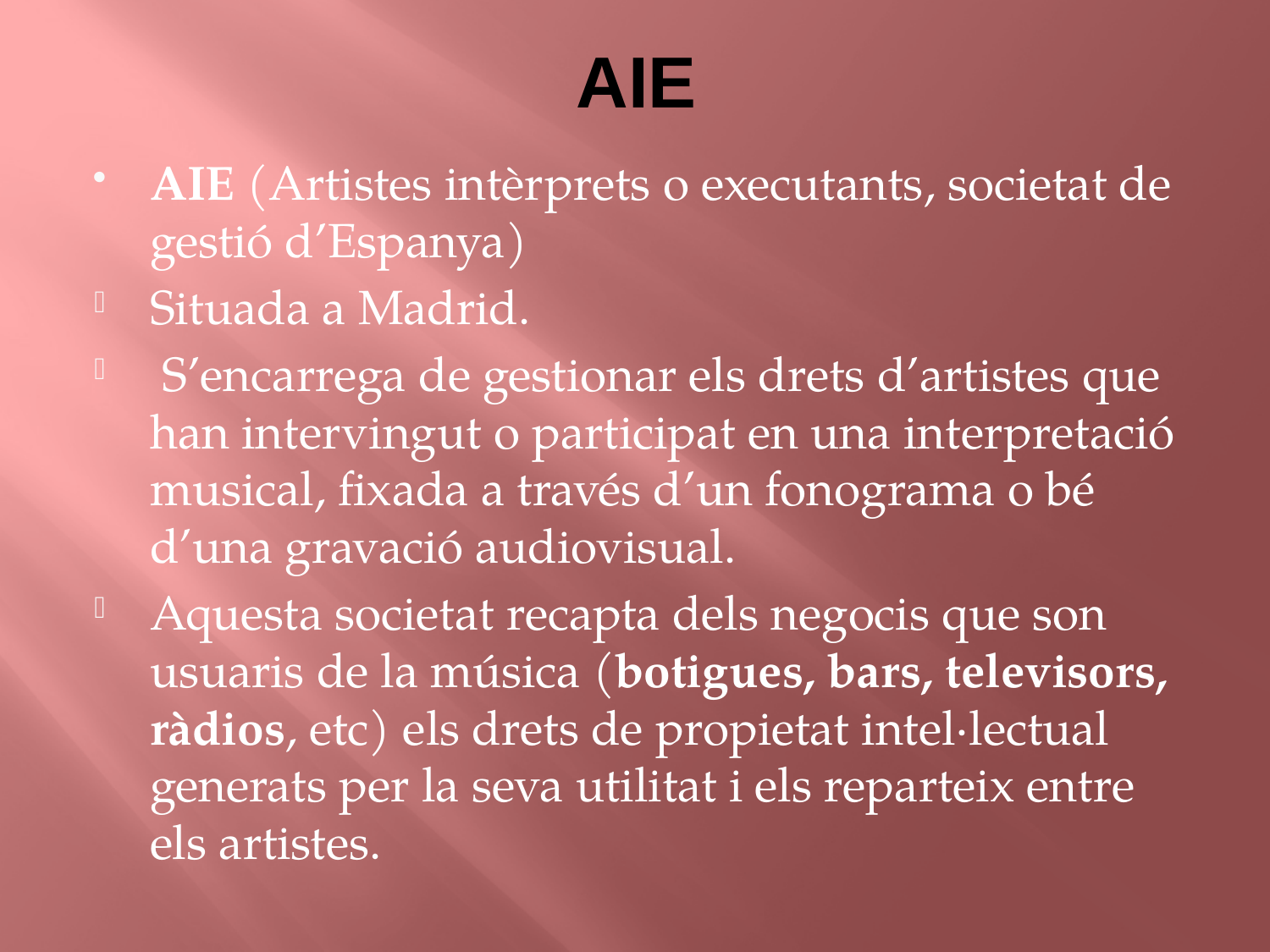

# AIE
AIE (Artistes intèrprets o executants, societat de gestió d’Espanya)
Situada a Madrid.
 S’encarrega de gestionar els drets d’artistes que han intervingut o participat en una interpretació musical, fixada a través d’un fonograma o bé d’una gravació audiovisual.
Aquesta societat recapta dels negocis que son usuaris de la música (botigues, bars, televisors, ràdios, etc) els drets de propietat intel·lectual generats per la seva utilitat i els reparteix entre els artistes.